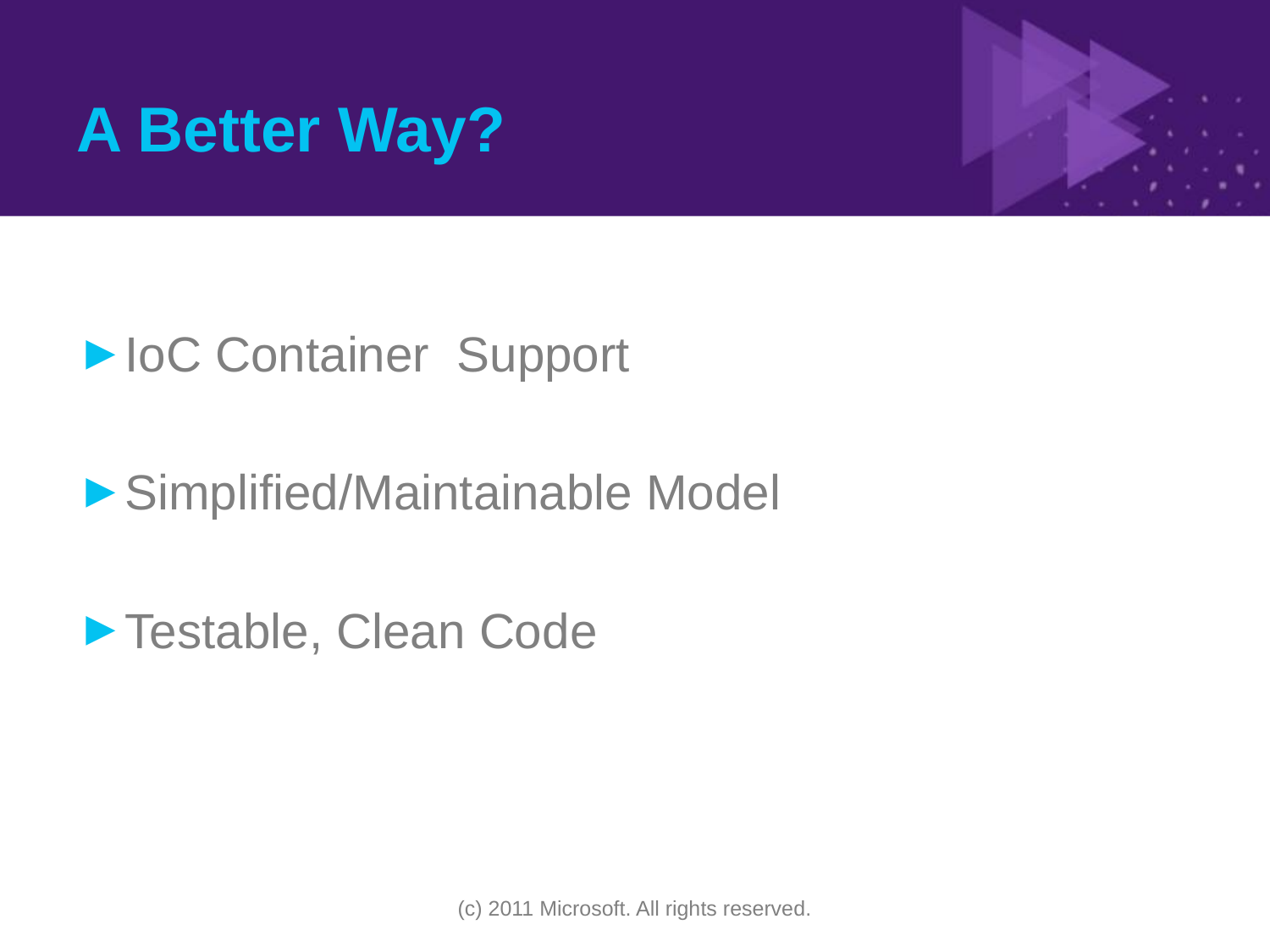

# A Better Way?
IoC Container  Support

Simplified/Maintainable Model

Testable, Clean Code

(c) 2011 Microsoft. All rights reserved.